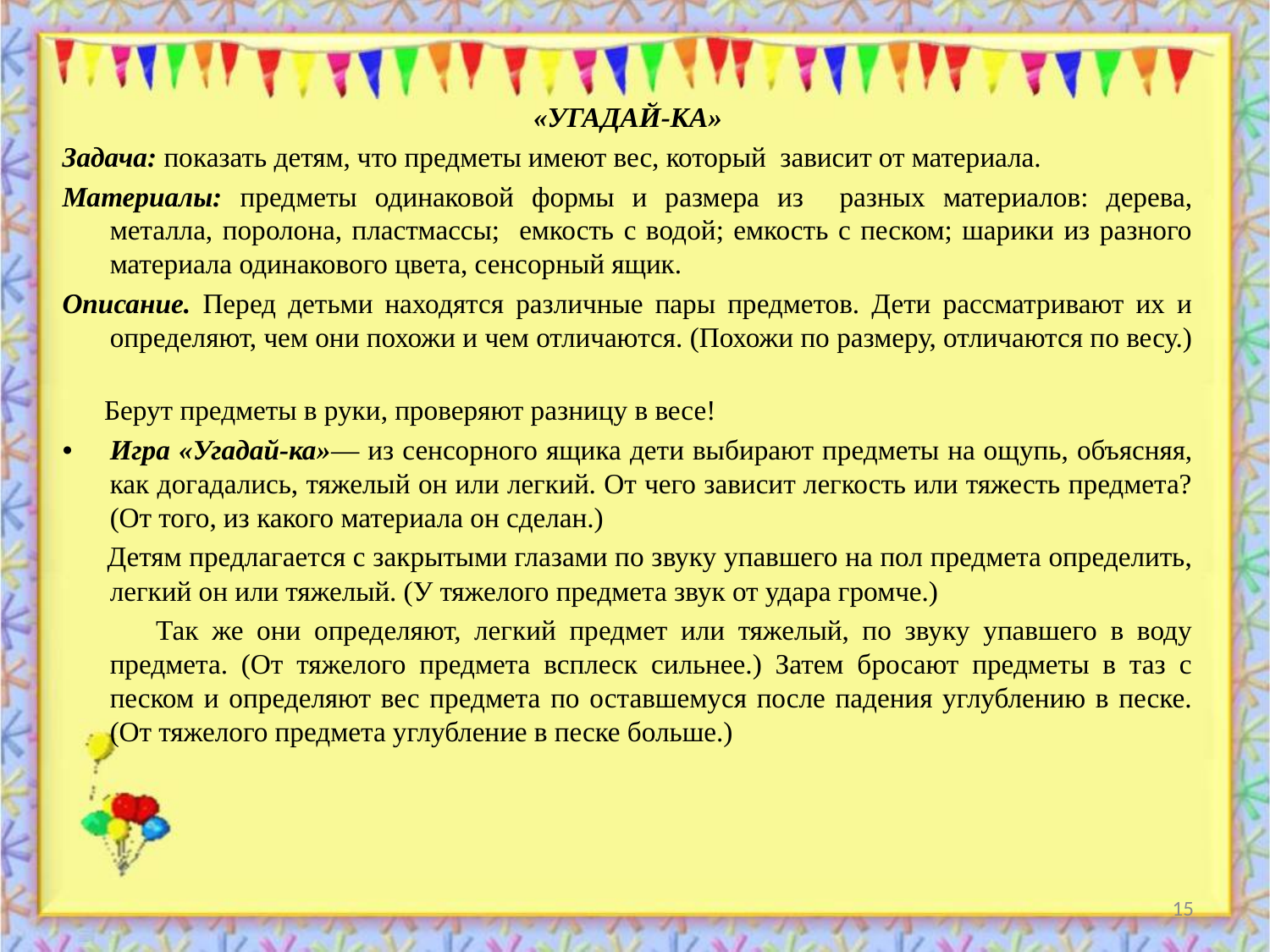

«УГАДАЙ-КА»
Задача: показать детям, что предметы имеют вес, который  зависит от материала.
Материалы: предметы одинаковой формы и размера из  разных материалов: дерева, металла, поролона, пластмассы;  емкость с водой; емкость с песком; шарики из разного материала одинакового цвета, сенсорный ящик.
Описание. Перед детьми находятся различные пары предметов. Дети рассматривают их и определяют, чем они похожи и чем отличаются. (Похожи по размеру, отличаются по весу.)
      Берут предметы в руки, проверяют разницу в весе!
•	Игра «Угадай-ка»— из сенсорного ящика дети выбирают предметы на ощупь, объясняя, как догадались, тяжелый он или легкий. От чего зависит легкость или тяжесть предмета? (От того, из какого материала он сделан.)
      Детям предлагается с закрытыми глазами по звуку упавшего на пол предмета определить, легкий он или тяжелый. (У тяжелого предмета звук от удара громче.)
       Так же они определяют, легкий предмет или тяжелый, по звуку упавшего в воду предмета. (От тяжелого предмета всплеск сильнее.) Затем бросают предметы в таз с песком и определяют вес предмета по оставшемуся после падения углублению в песке. (От тяжелого предмета углубление в песке больше.)

15